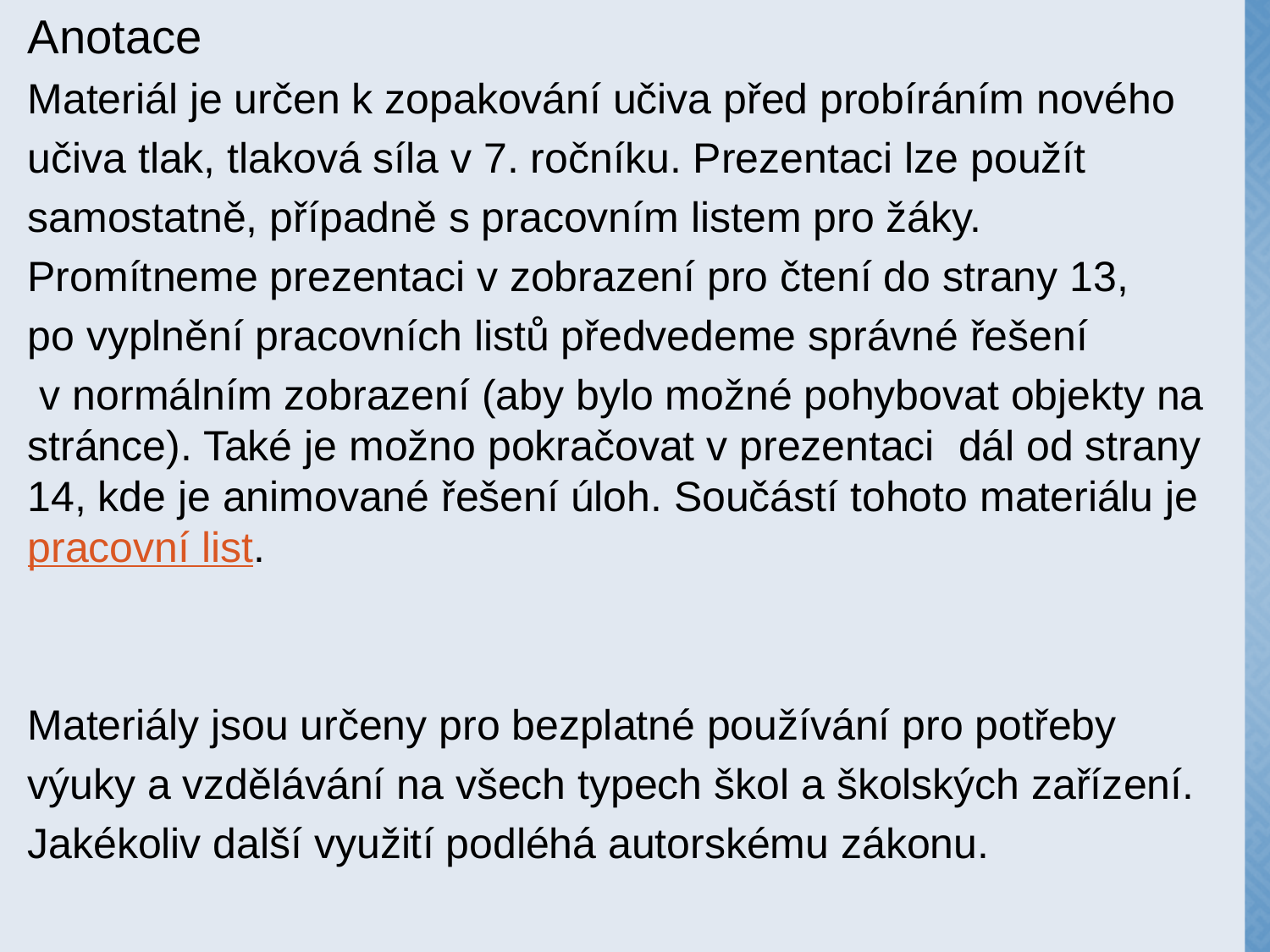

Anotace
Materiál je určen k zopakování učiva před probíráním nového
učiva tlak, tlaková síla v 7. ročníku. Prezentaci lze použít
samostatně, případně s pracovním listem pro žáky.
Promítneme prezentaci v zobrazení pro čtení do strany 13,
po vyplnění pracovních listů předvedeme správné řešení
 v normálním zobrazení (aby bylo možné pohybovat objekty na stránce). Také je možno pokračovat v prezentaci  dál od strany 14, kde je animované řešení úloh. Součástí tohoto materiálu je pracovní list.

Materiály jsou určeny pro bezplatné používání pro potřeby
výuky a vzdělávání na všech typech škol a školských zařízení.
Jakékoliv další využití podléhá autorskému zákonu.

#